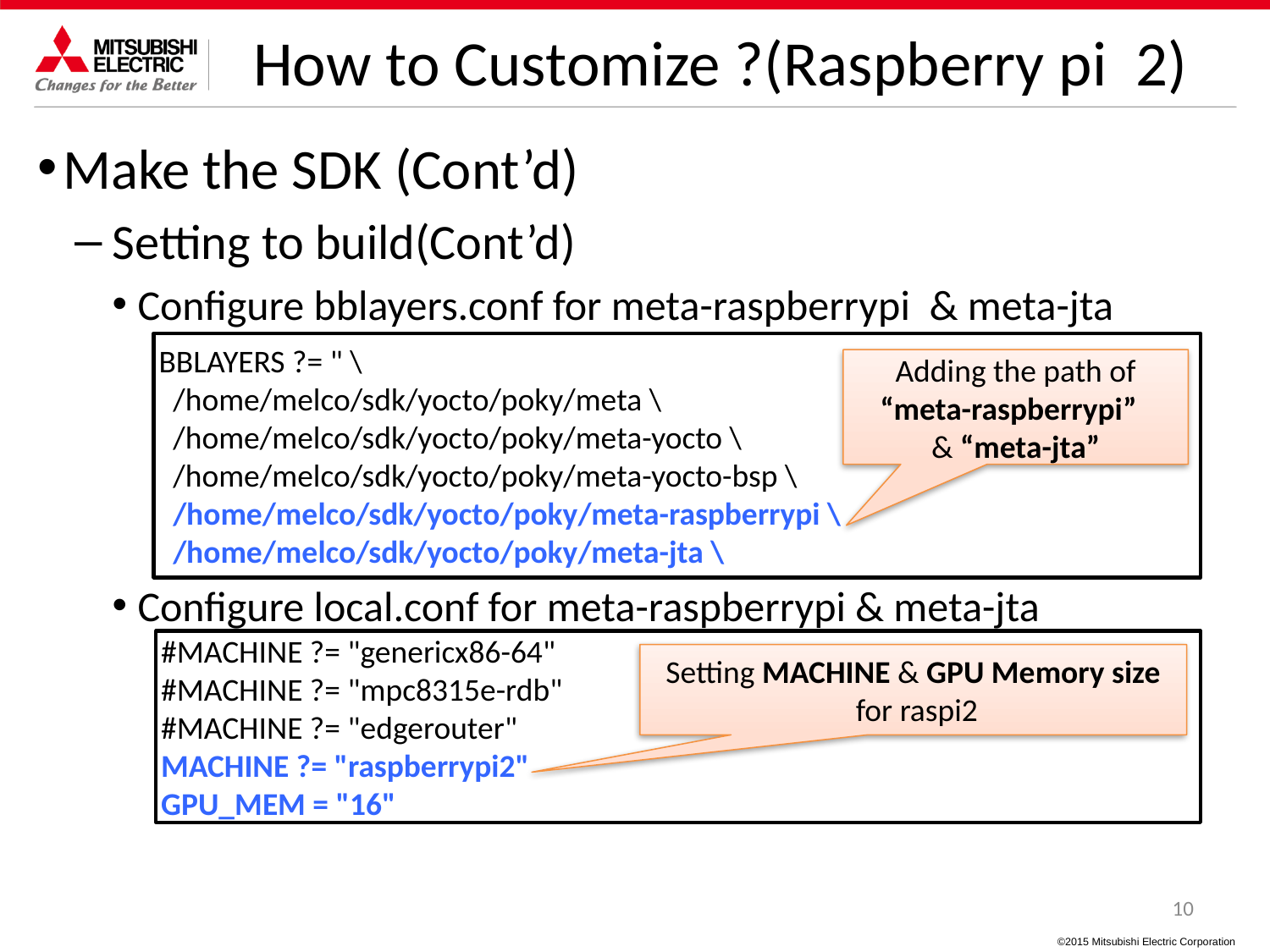

# How to Customize ?(Raspberry pi  2)
Make the SDK (Cont’d)
Setting to build(Cont’d)
Configure bblayers.conf for meta-raspberrypi  & meta-jta

Configure local.conf for meta-raspberrypi & meta-jta

BBLAYERS ?= " \
  /home/melco/sdk/yocto/poky/meta \
  /home/melco/sdk/yocto/poky/meta-yocto \
  /home/melco/sdk/yocto/poky/meta-yocto-bsp \
  /home/melco/sdk/yocto/poky/meta-raspberrypi \
  /home/melco/sdk/yocto/poky/meta-jta \
Adding the path of
“meta-raspberrypi”
& “meta-jta”
#MACHINE ?= "genericx86-64"
#MACHINE ?= "mpc8315e-rdb"
#MACHINE ?= "edgerouter"
MACHINE ?= "raspberrypi2"
GPU_MEM = "16"
Setting MACHINE & GPU Memory size
 for raspi2
10